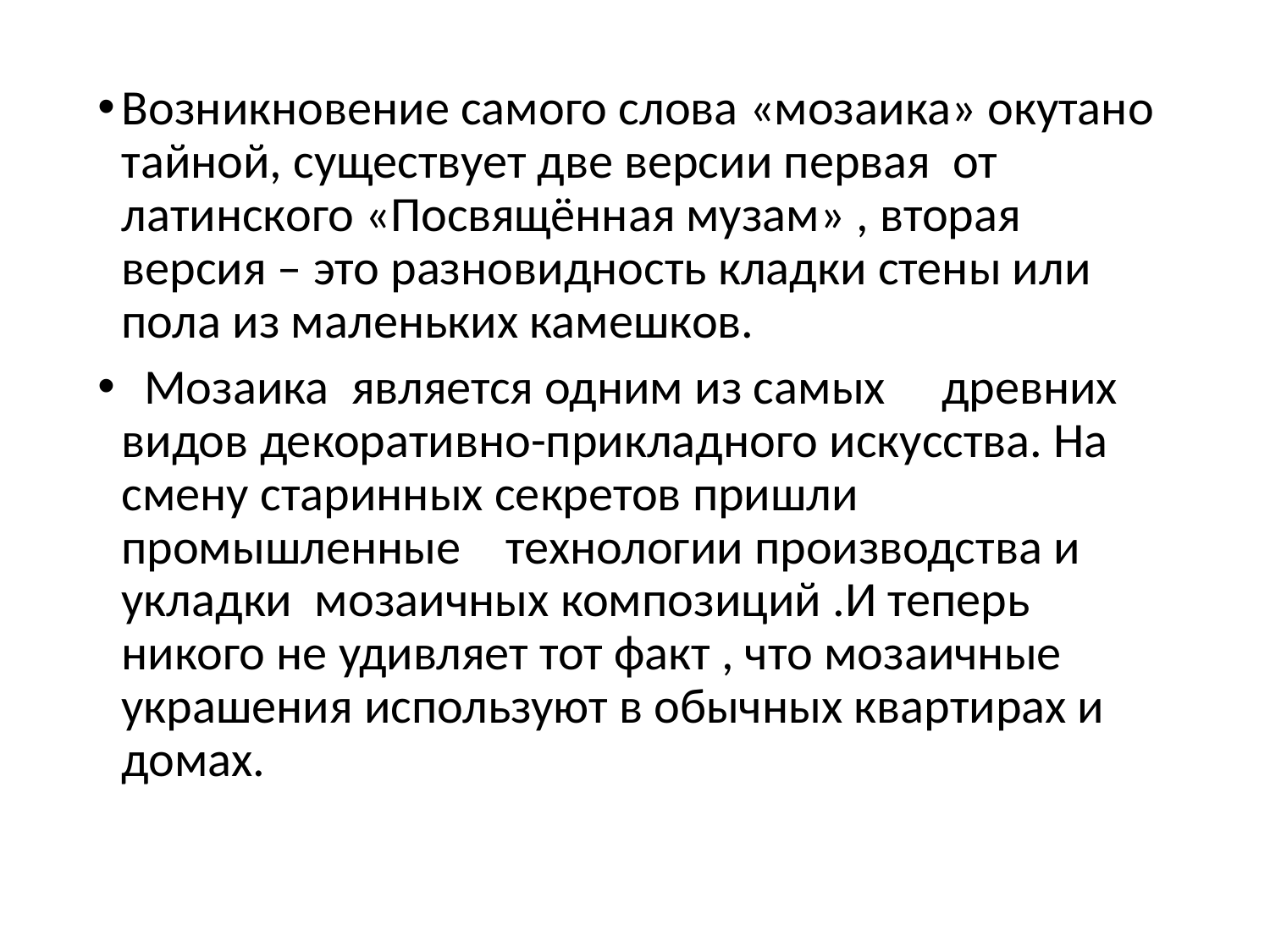

Возникновение самого слова «мозаика» окутано тайной, существует две версии первая  от латинского «Посвящённая музам» , вторая версия – это разновидность кладки стены или пола из маленьких камешков.
  Мозаика  является одним из самых     древних видов декоративно-прикладного искусства. На смену старинных секретов пришли промышленные    технологии производства и укладки  мозаичных композиций .И теперь никого не удивляет тот факт , что мозаичные украшения используют в обычных квартирах и домах.